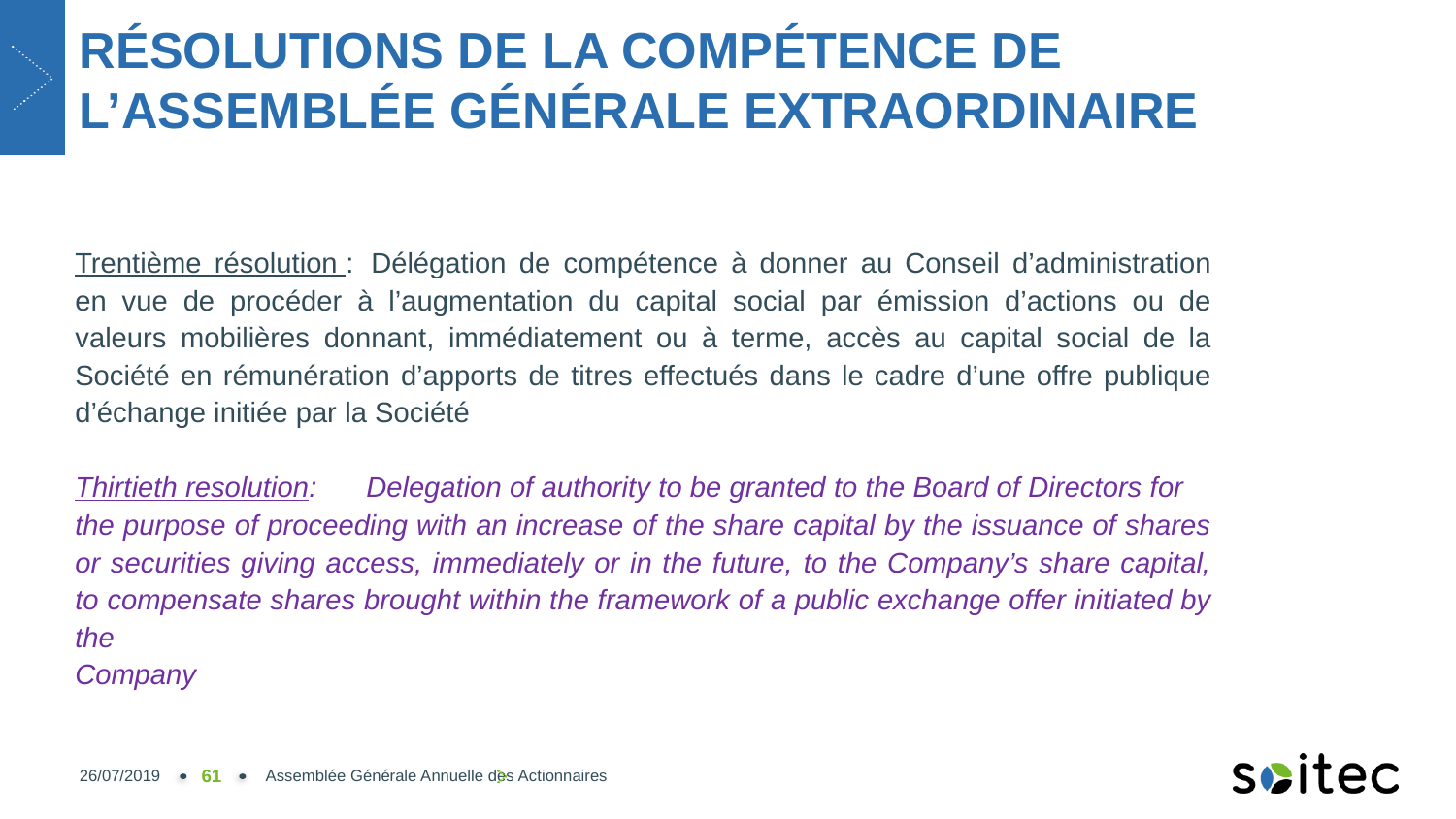

# RÉSOLUTIONS DE LA COMPÉTENCE DE L’ASSEMBLÉE GÉNÉRALE EXTRAORDINAIRE
Trentième résolution :	Délégation de compétence à donner au Conseil d’administration en vue de procéder à l’augmentation du capital social par émission d’actions ou de valeurs mobilières donnant, immédiatement ou à terme, accès au capital social de la Société en rémunération d’apports de titres effectués dans le cadre d’une offre publique d’échange initiée par la Société

Thirtieth resolution:	Delegation of authority to be granted to the Board of Directors for
the purpose of proceeding with an increase of the share capital by the issuance of shares or securities giving access, immediately or in the future, to the Company’s share capital, to compensate shares brought within the framework of a public exchange offer initiated by the
Company
26/07/2019
61
Assemblée Générale Annuelle des Actionnaires